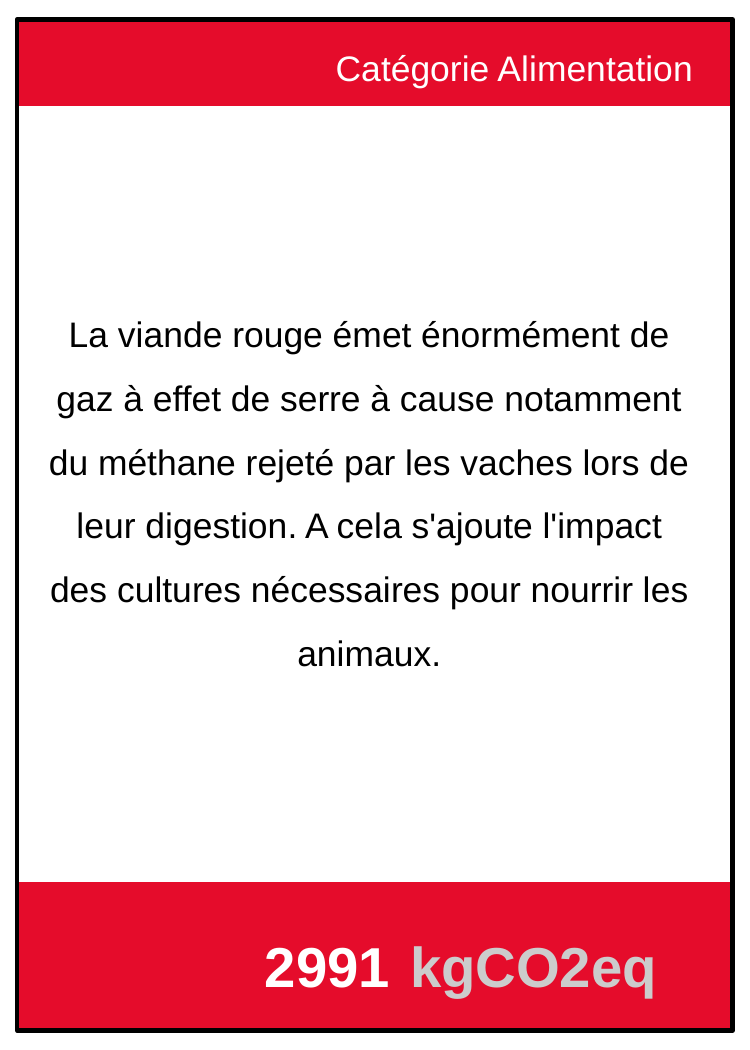

Catégorie Alimentation

La viande rouge émet énormément de gaz à effet de serre à cause notamment du méthane rejeté par les vaches lors de leur digestion. A cela s'ajoute l'impact des cultures nécessaires pour nourrir les animaux.

2991
kgCO2eq